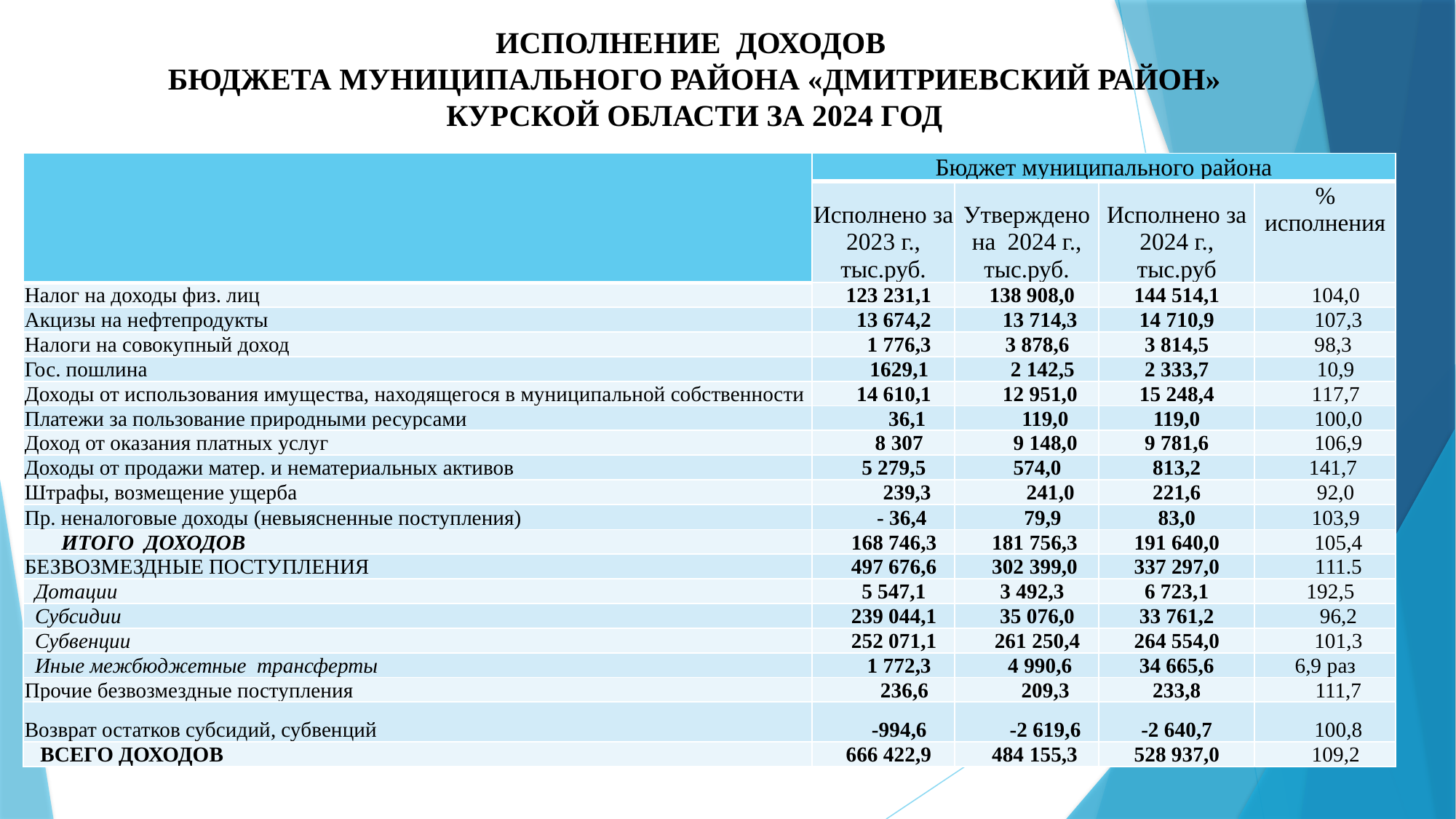

# ИСПОЛНЕНИЕ  ДОХОДОВ БЮДЖЕТА МУНИЦИПАЛЬНОГО РАЙОНА «ДМИТРИЕВСКИЙ РАЙОН» КУРСКОЙ ОБЛАСТИ ЗА 2024 ГОД
|  | Бюджет муниципального района |  |  |  |
| --- | --- | --- | --- | --- |
|  | Исполнено за 2023 г., тыс.руб. | Утверждено на 2024 г., тыс.руб. | Исполнено за 2024 г., тыс.руб | % исполнения |
| Налог на доходы физ. лиц | 123 231,1 | 138 908,0 | 144 514,1 | 104,0 |
| Акцизы на нефтепродукты | 13 674,2 | 13 714,3 | 14 710,9 | 107,3 |
| Налоги на совокупный доход | 1 776,3 | 3 878,6 | 3 814,5 | 98,3 |
| Гос. пошлина | 1629,1 | 2 142,5 | 2 333,7 | 10,9 |
| Доходы от использования имущества, находящегося в муниципальной собственности | 14 610,1 | 12 951,0 | 15 248,4 | 117,7 |
| Платежи за пользование природными ресурсами | 36,1 | 119,0 | 119,0 | 100,0 |
| Доход от оказания платных услуг | 8 307 | 9 148,0 | 9 781,6 | 106,9 |
| Доходы от продажи матер. и нематериальных активов | 5 279,5 | 574,0 | 813,2 | 141,7 |
| Штрафы, возмещение ущерба | 239,3 | 241,0 | 221,6 | 92,0 |
| Пр. неналоговые доходы (невыясненные поступления) | - 36,4 | 79,9 | 83,0 | 103,9 |
| ИТОГО ДОХОДОВ | 168 746,3 | 181 756,3 | 191 640,0 | 105,4 |
| БЕЗВОЗМЕЗДНЫЕ ПОСТУПЛЕНИЯ | 497 676,6 | 302 399,0 | 337 297,0 | 111.5 |
| Дотации | 5 547,1 | 3 492,3 | 6 723,1 | 192,5 |
| Субсидии | 239 044,1 | 35 076,0 | 33 761,2 | 96,2 |
| Субвенции | 252 071,1 | 261 250,4 | 264 554,0 | 101,3 |
| Иные межбюджетные трансферты | 1 772,3 | 4 990,6 | 34 665,6 | 6,9 раз |
| Прочие безвозмездные поступления | 236,6 | 209,3 | 233,8 | 111,7 |
| Возврат остатков субсидий, субвенций | -994,6 | -2 619,6 | -2 640,7 | 100,8 |
| ВСЕГО ДОХОДОВ | 666 422,9 | 484 155,3 | 528 937,0 | 109,2 |